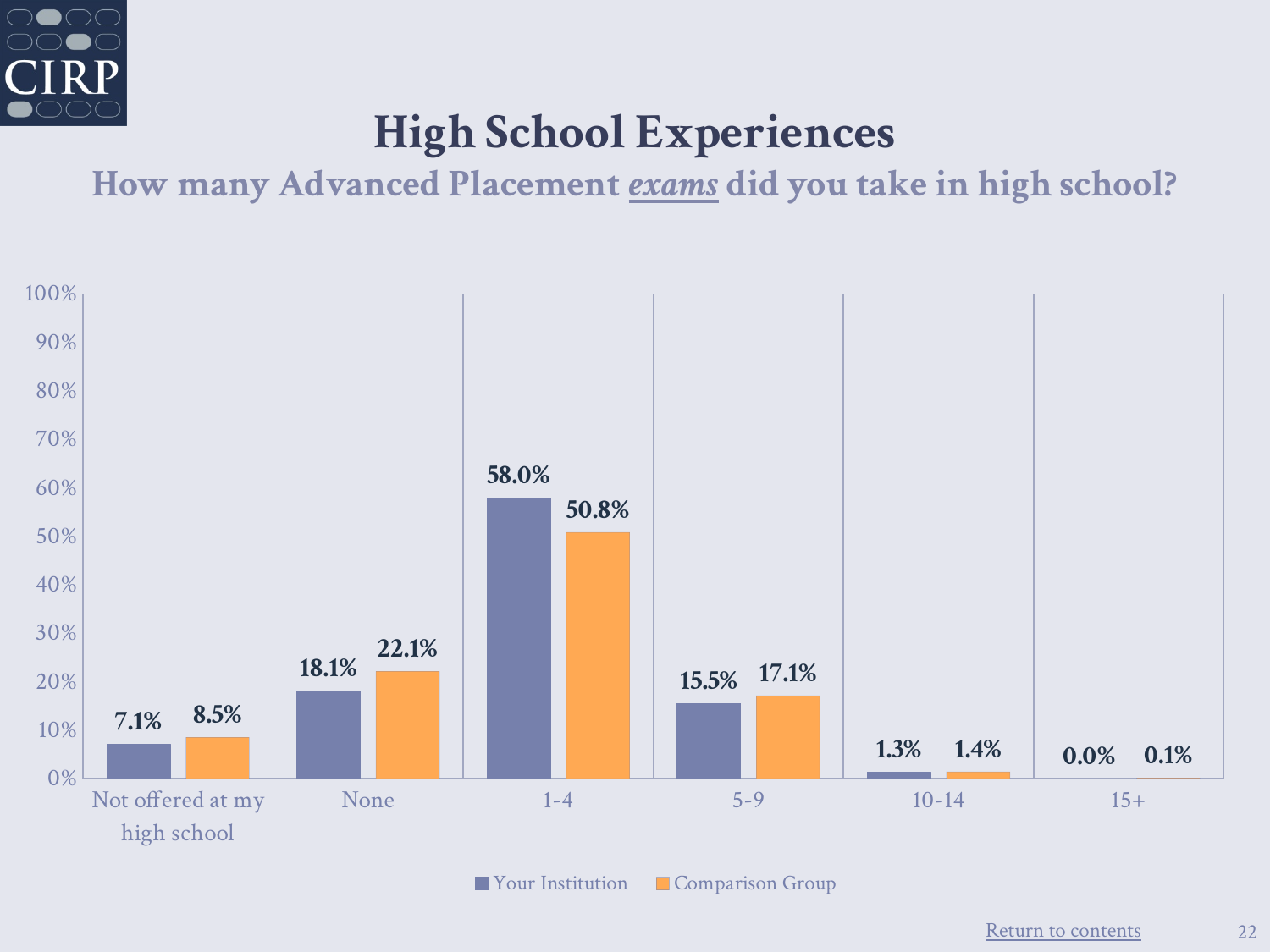

# High School Experiences How many Advanced Placement exams did you take in high school?

### Chart

| Category | Your Institution | Comparison Group |
|---|---|---|
| Not offered at my high school | 0.071 | 0.085 |
| None | 0.181 | 0.221 |
| 1-4 | 0.58 | 0.508 |
| 5-9 | 0.155 | 0.171 |
| 10-14 | 0.013 | 0.014 |
| 15+ | 0.0 | 0.001 |
22